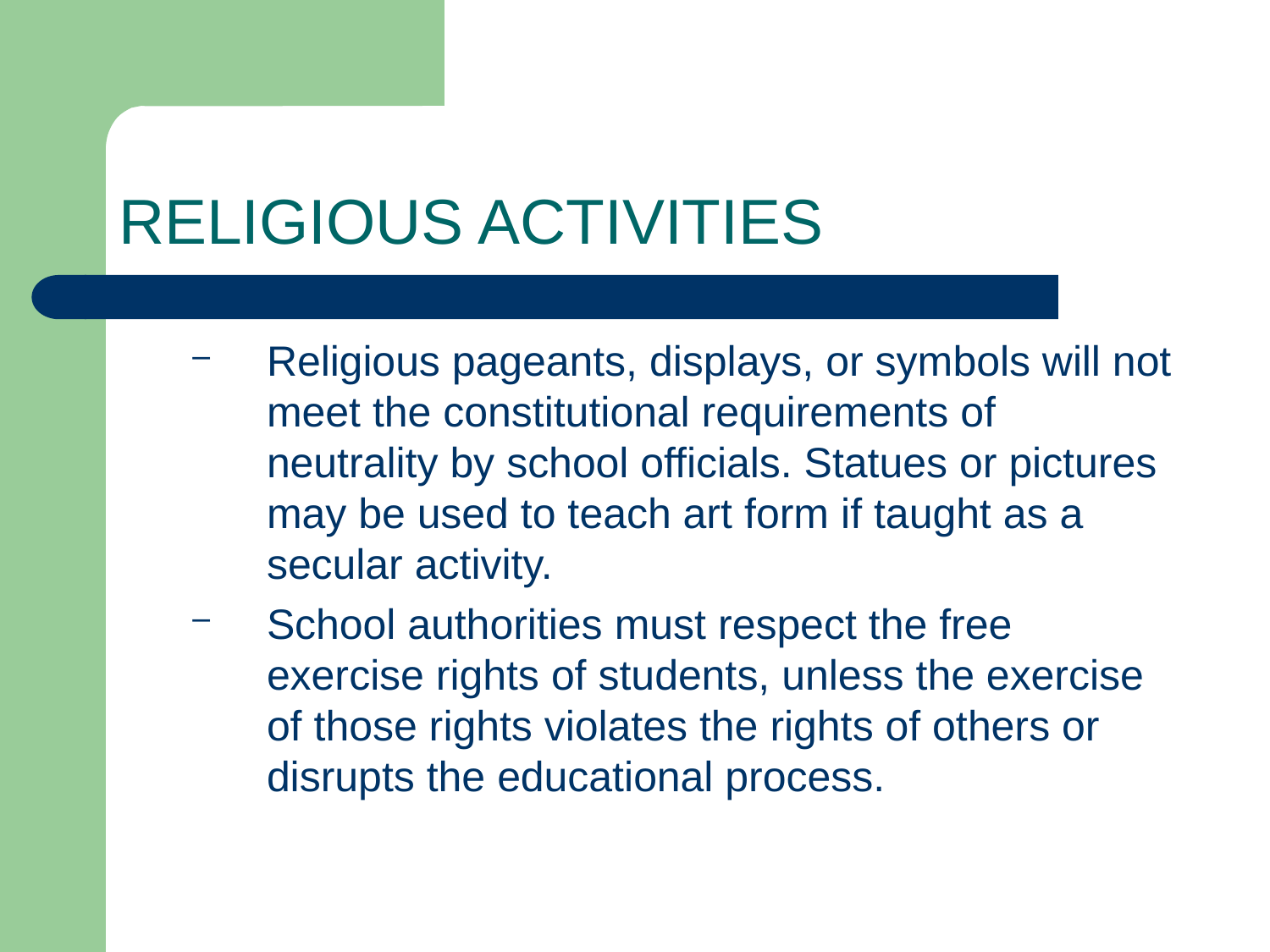

# RELIGIOUS ACTIVITIES
Religious pageants, displays, or symbols will not meet the constitutional requirements of neutrality by school officials. Statues or pictures may be used to teach art form if taught as a secular activity.
School authorities must respect the free exercise rights of students, unless the exercise of those rights violates the rights of others or disrupts the educational process.